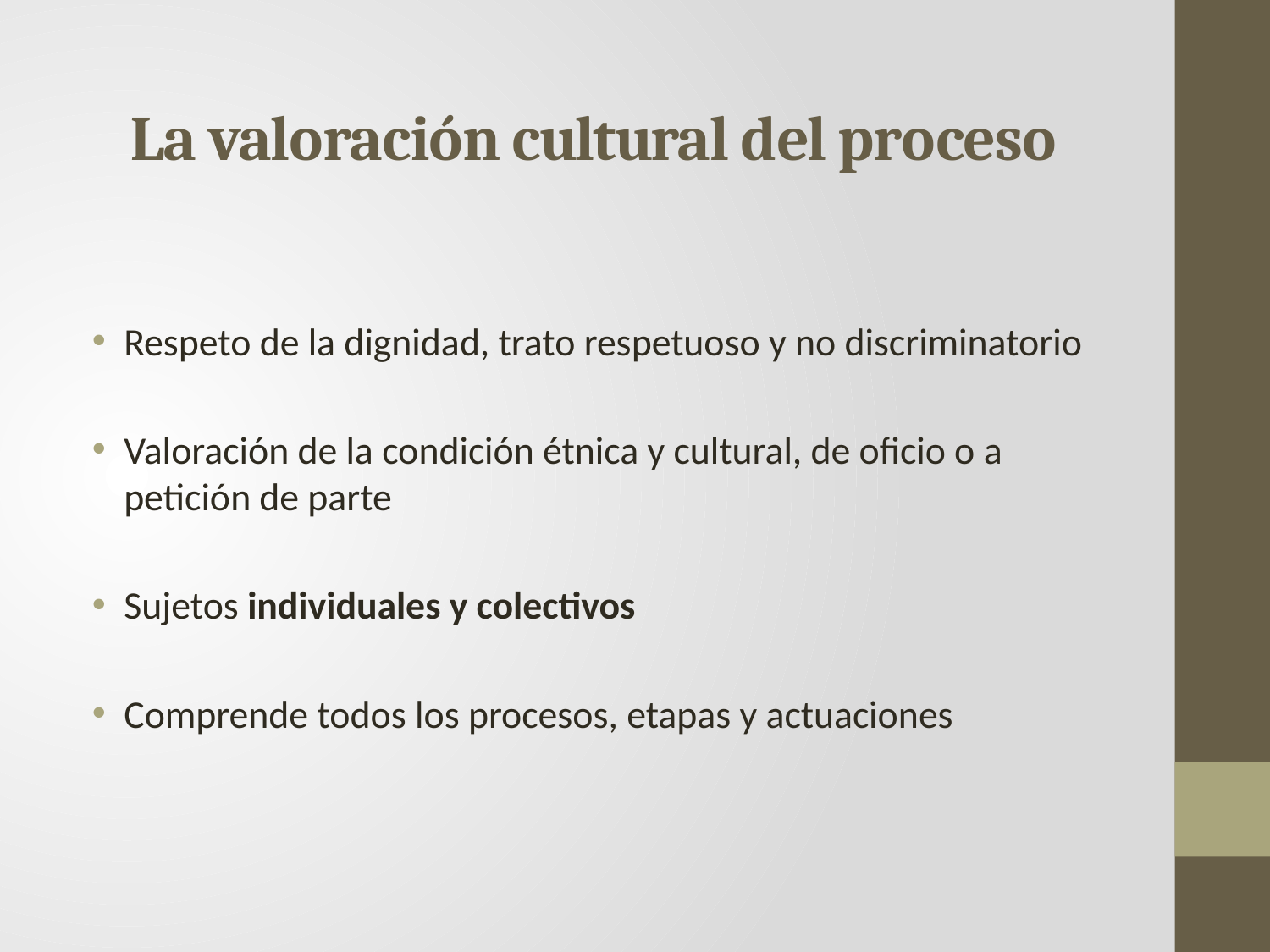

# La valoración cultural del proceso

Respeto de la dignidad, trato respetuoso y no discriminatorio

Valoración de la condición étnica y cultural, de oficio o a petición de parte

Sujetos individuales y colectivos

Comprende todos los procesos, etapas y actuaciones